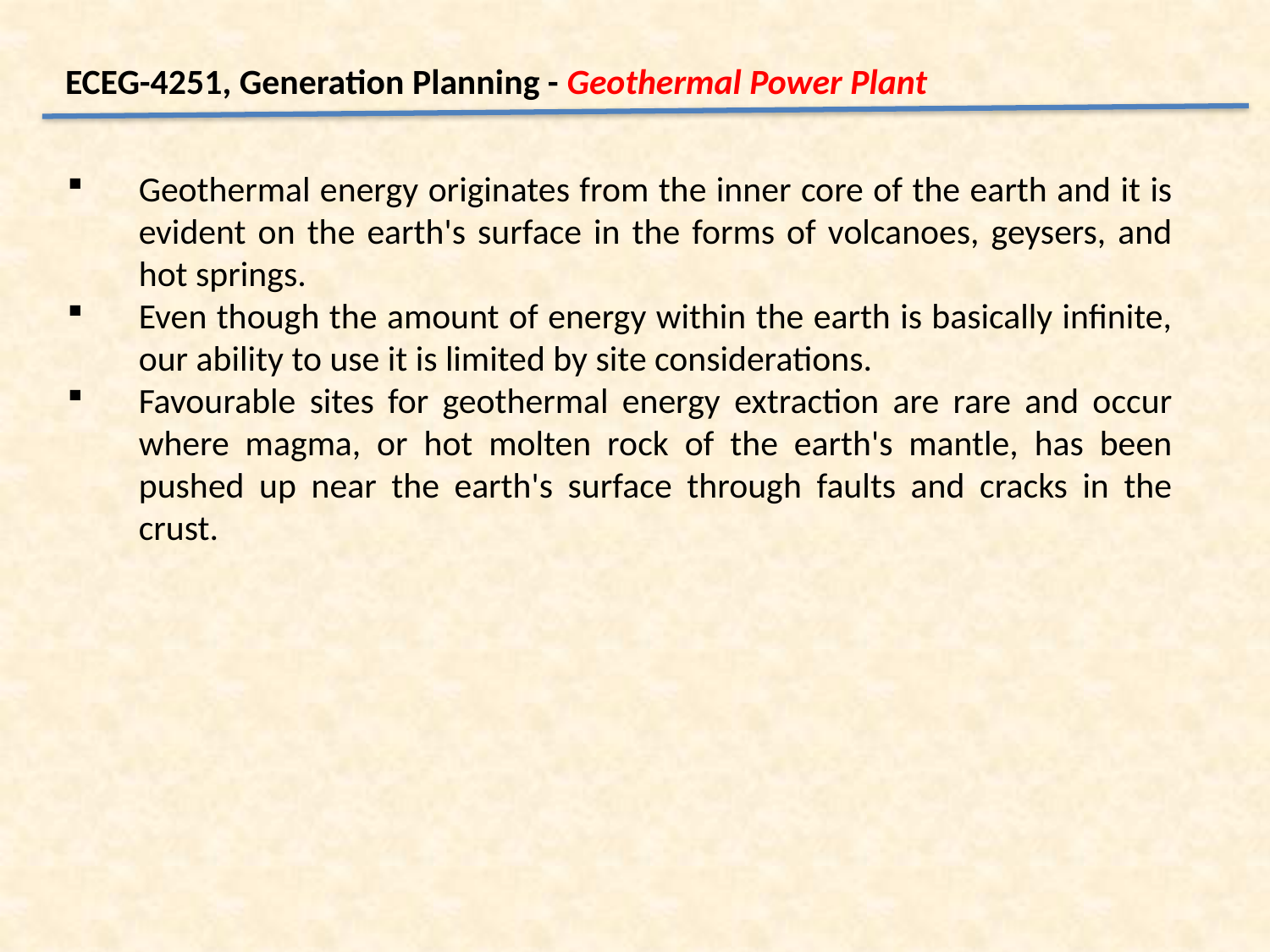

ECEG-4251, Generation Planning - Geothermal Power Plant
Geothermal energy originates from the inner core of the earth and it is evident on the earth's surface in the forms of volcanoes, geysers, and hot springs.
Even though the amount of energy within the earth is basically infinite, our ability to use it is limited by site considerations.
Favourable sites for geothermal energy extraction are rare and occur where magma, or hot molten rock of the earth's mantle, has been pushed up near the earth's surface through faults and cracks in the crust.